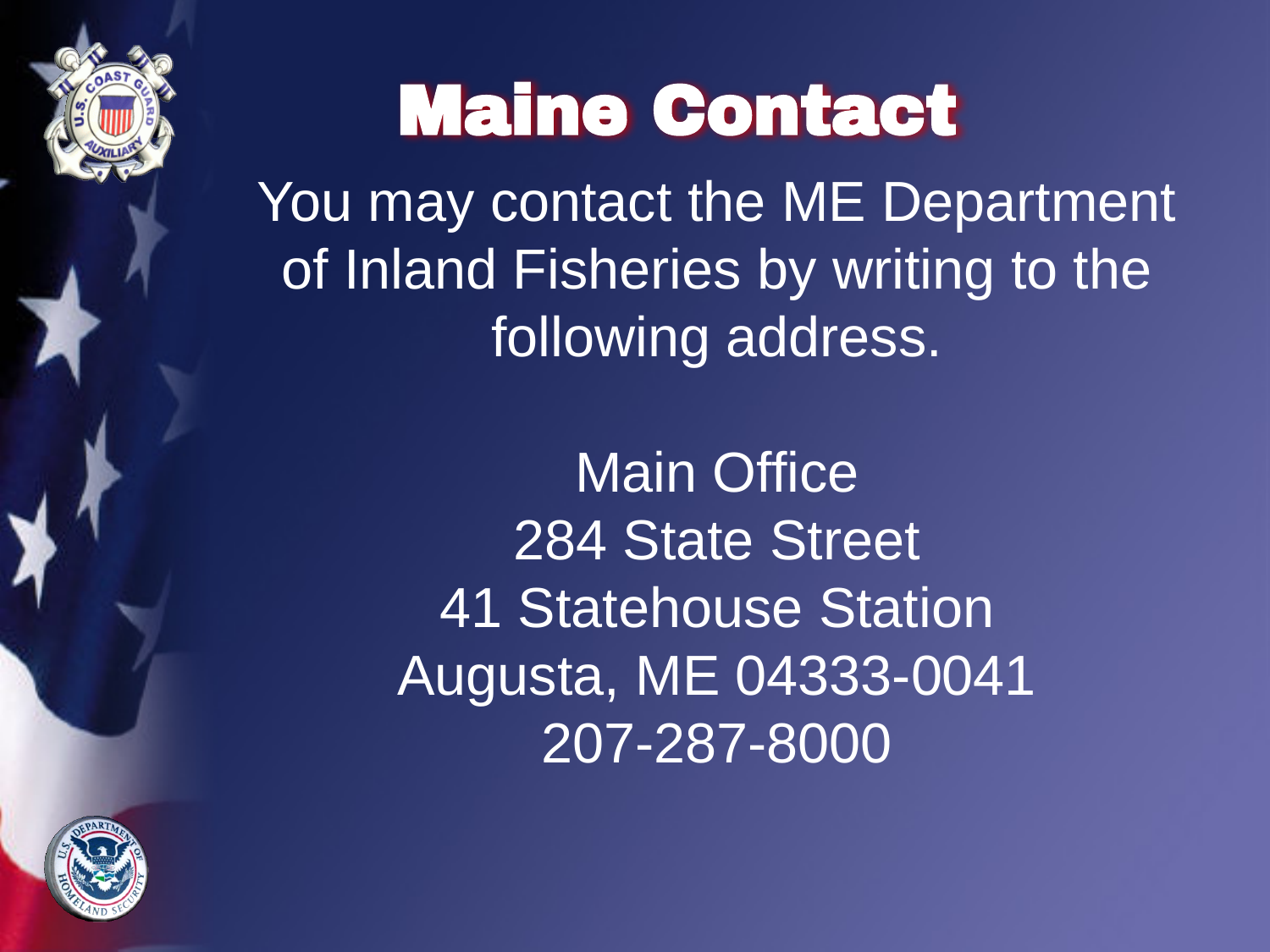

# Maine Contact
You may contact the ME Department of Inland Fisheries by writing to the following address.

Main Office
284 State Street
41 Statehouse Station
Augusta, ME 04333-0041
207-287-8000